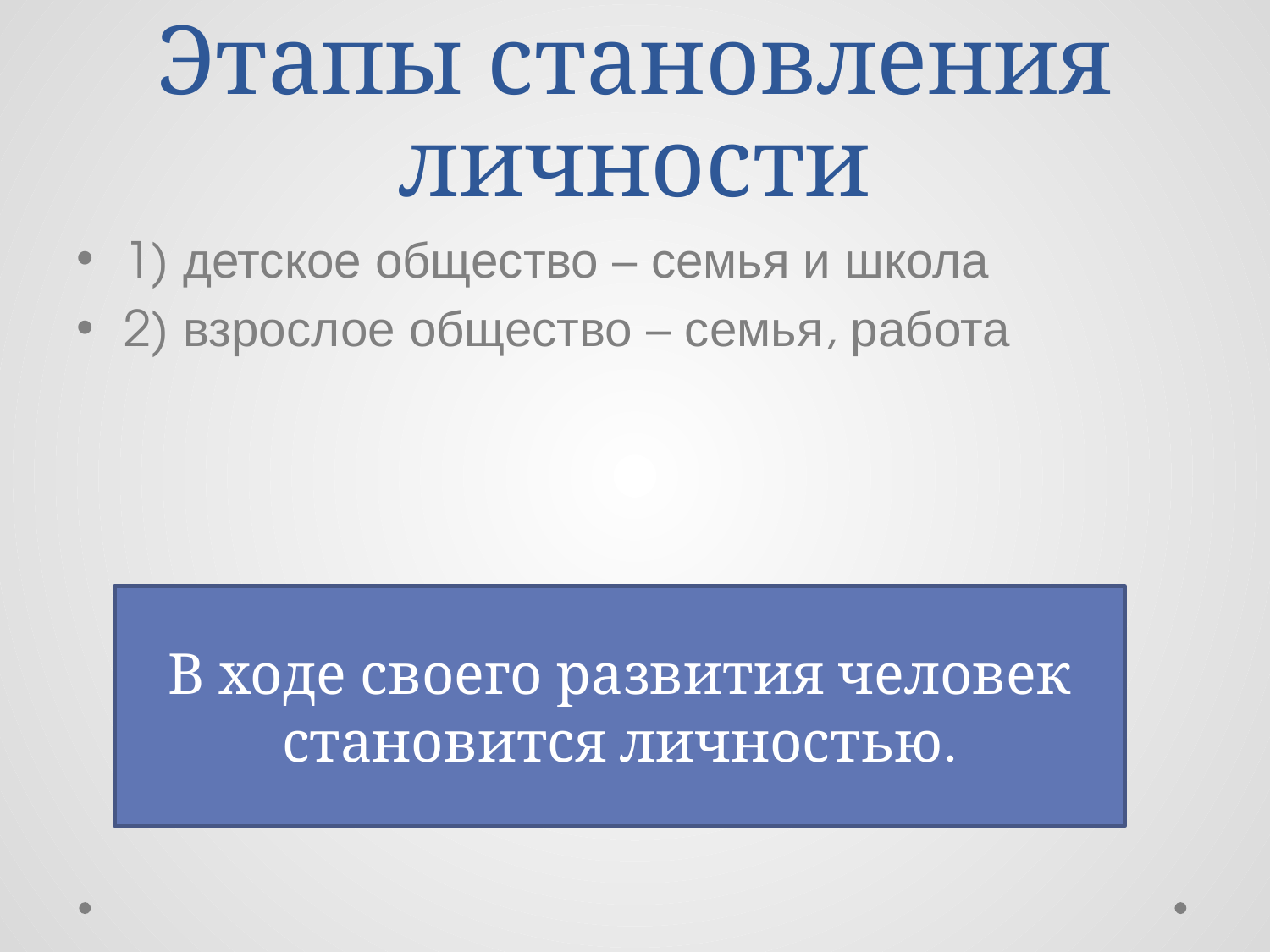

# Этапы становления личности
1) детское общество – семья и школа
2) взрослое общество – семья, работа
В ходе своего развития человек становится личностью.